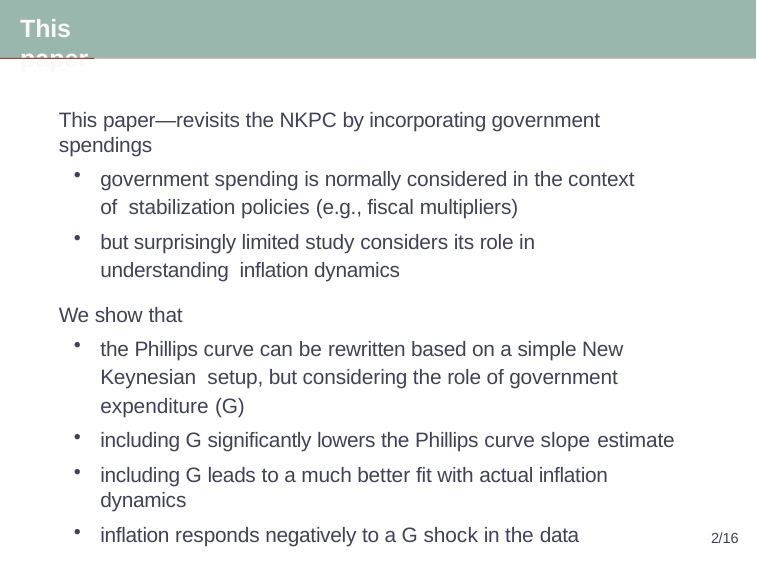

# This paper

This paper—revisits the NKPC by incorporating government spendings
government spending is normally considered in the context of  stabilization policies (e.g., fiscal multipliers)
but surprisingly limited study considers its role in understanding  inflation dynamics
We show that
the Phillips curve can be rewritten based on a simple New Keynesian  setup, but considering the role of government expenditure (G)
including G significantly lowers the Phillips curve slope estimate
including G leads to a much better fit with actual inflation dynamics
inflation responds negatively to a G shock in the data
2/16